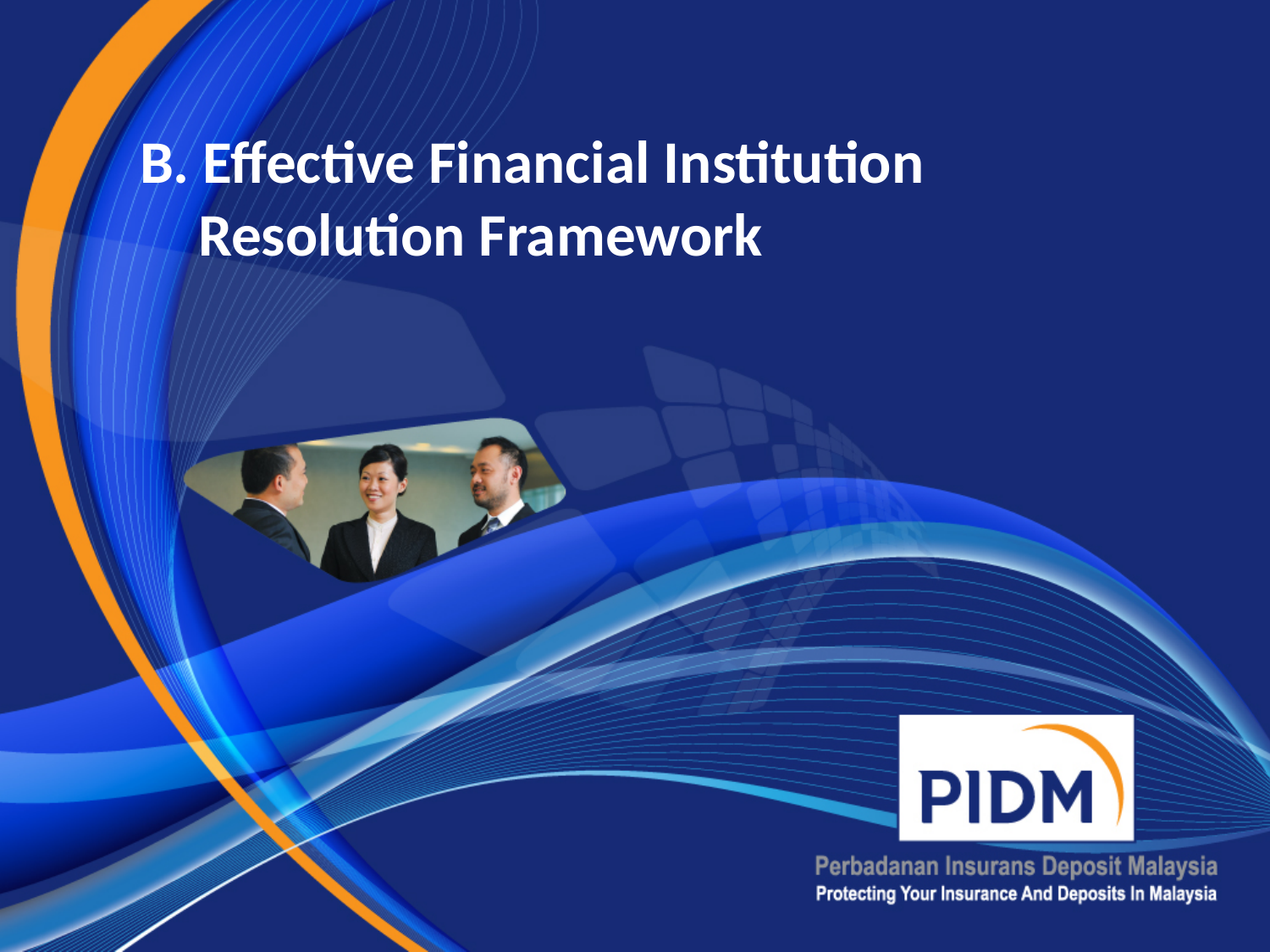

# B. Effective Financial Institution Resolution Framework